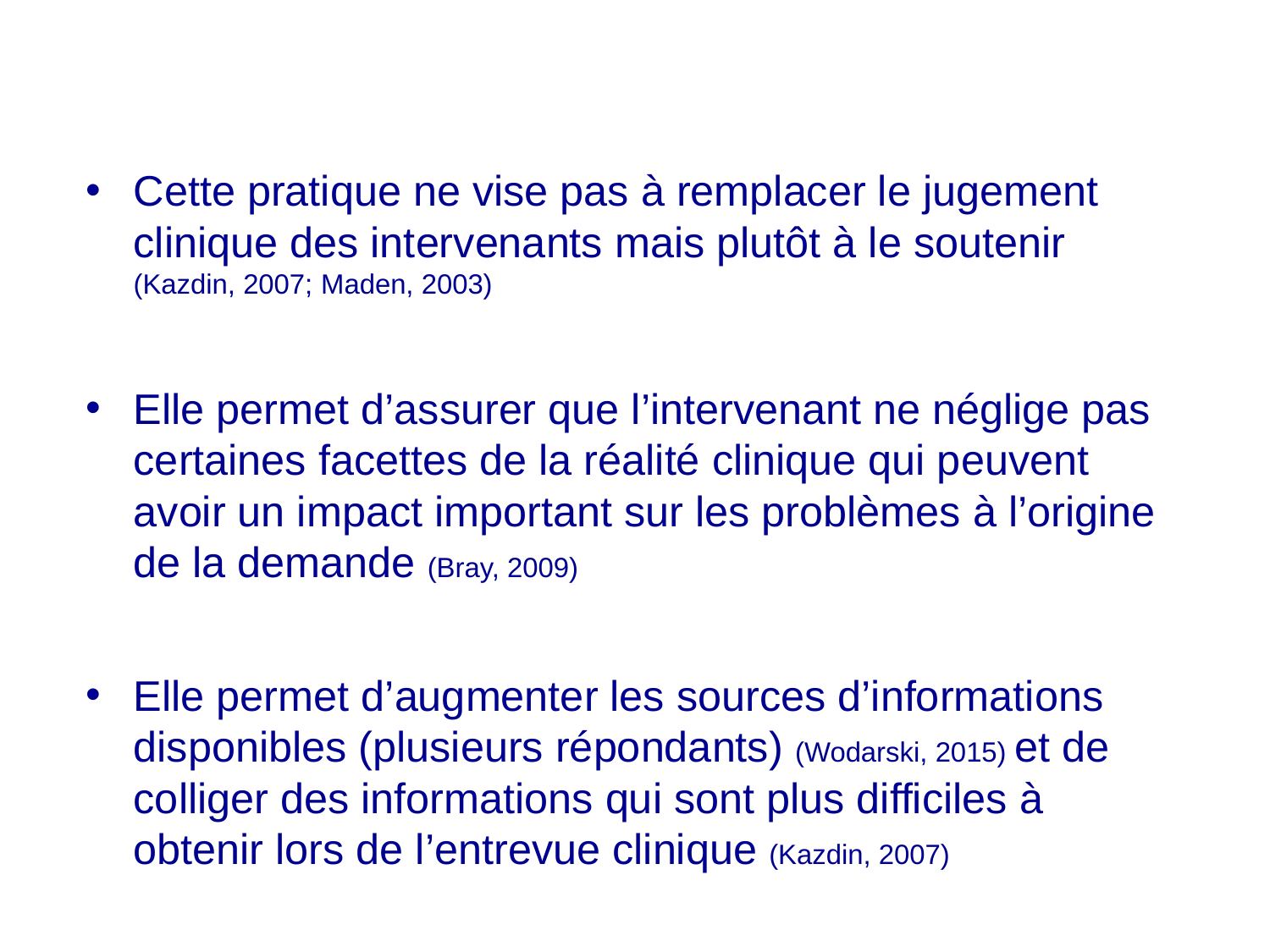

Cette pratique ne vise pas à remplacer le jugement clinique des intervenants mais plutôt à le soutenir (Kazdin, 2007; Maden, 2003)

Elle permet d’assurer que l’intervenant ne néglige pas certaines facettes de la réalité clinique qui peuvent avoir un impact important sur les problèmes à l’origine de la demande (Bray, 2009)

Elle permet d’augmenter les sources d’informations disponibles (plusieurs répondants) (Wodarski, 2015) et de colliger des informations qui sont plus difficiles à obtenir lors de l’entrevue clinique (Kazdin, 2007)